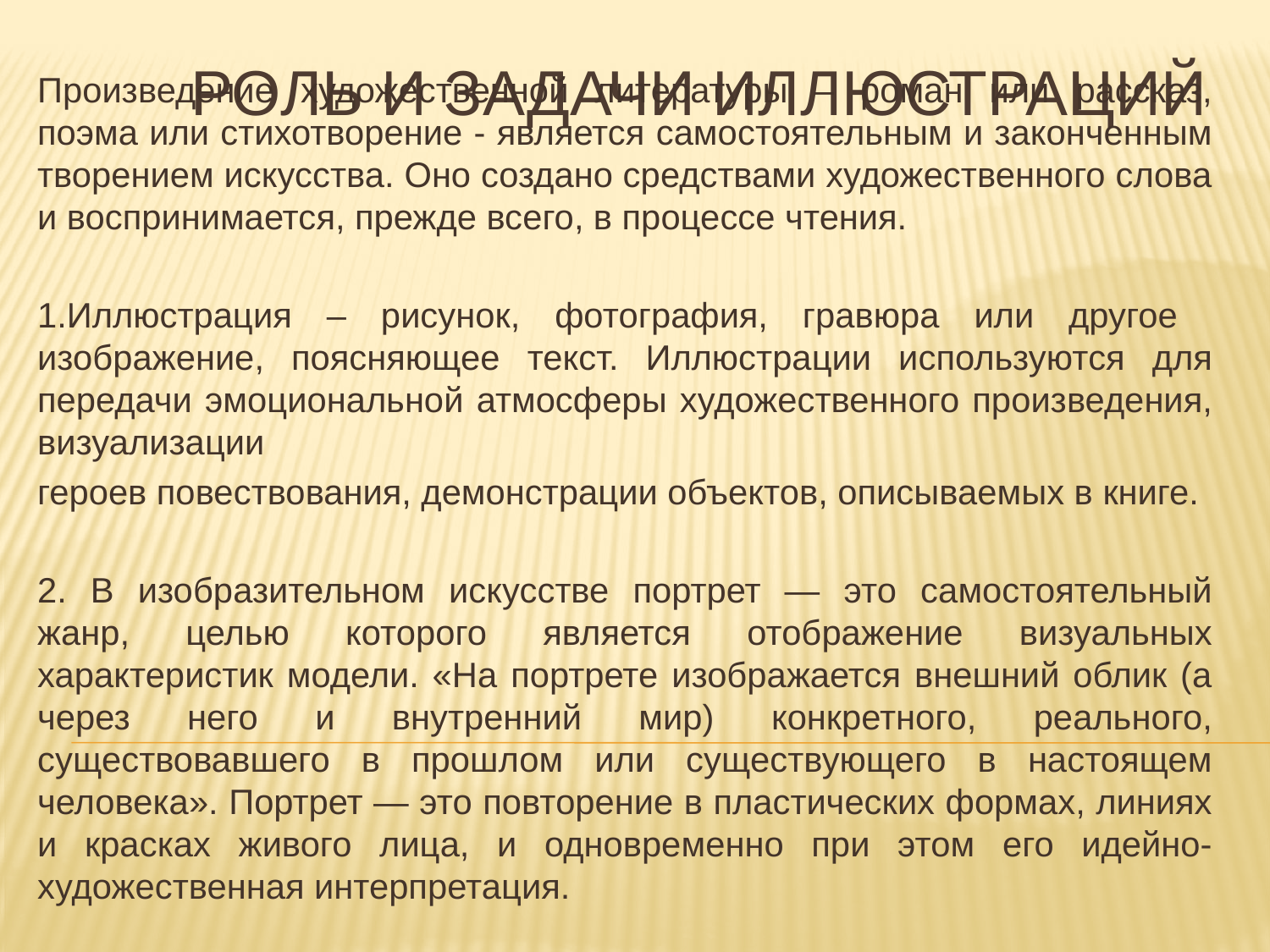

# Роль и задачи иллюстраций
Произведение художественной литературы – роман или рассказ, поэма или стихотворение - является самостоятельным и законченным творением искусства. Оно создано средствами художественного слова и воспринимается, прежде всего, в процессе чтения.

1.Иллюстрация – рисунок, фотография, гравюра или другое  изображение, поясняющее текст. Иллюстрации используются для передачи эмоциональной атмосферы художественного произведения, визуализации
героев повествования, демонстрации объектов, описываемых в книге.

2. В изобразительном искусстве портрет — это самостоятельный жанр, целью которого является отображение визуальных характеристик модели. «На портрете изображается внешний облик (а через него и внутренний мир) конкретного, реального, существовавшего в прошлом или существующего в настоящем человека». Портрет — это повторение в пластических формах, линиях и красках живого лица, и одновременно при этом его идейно-художественная интерпретация.